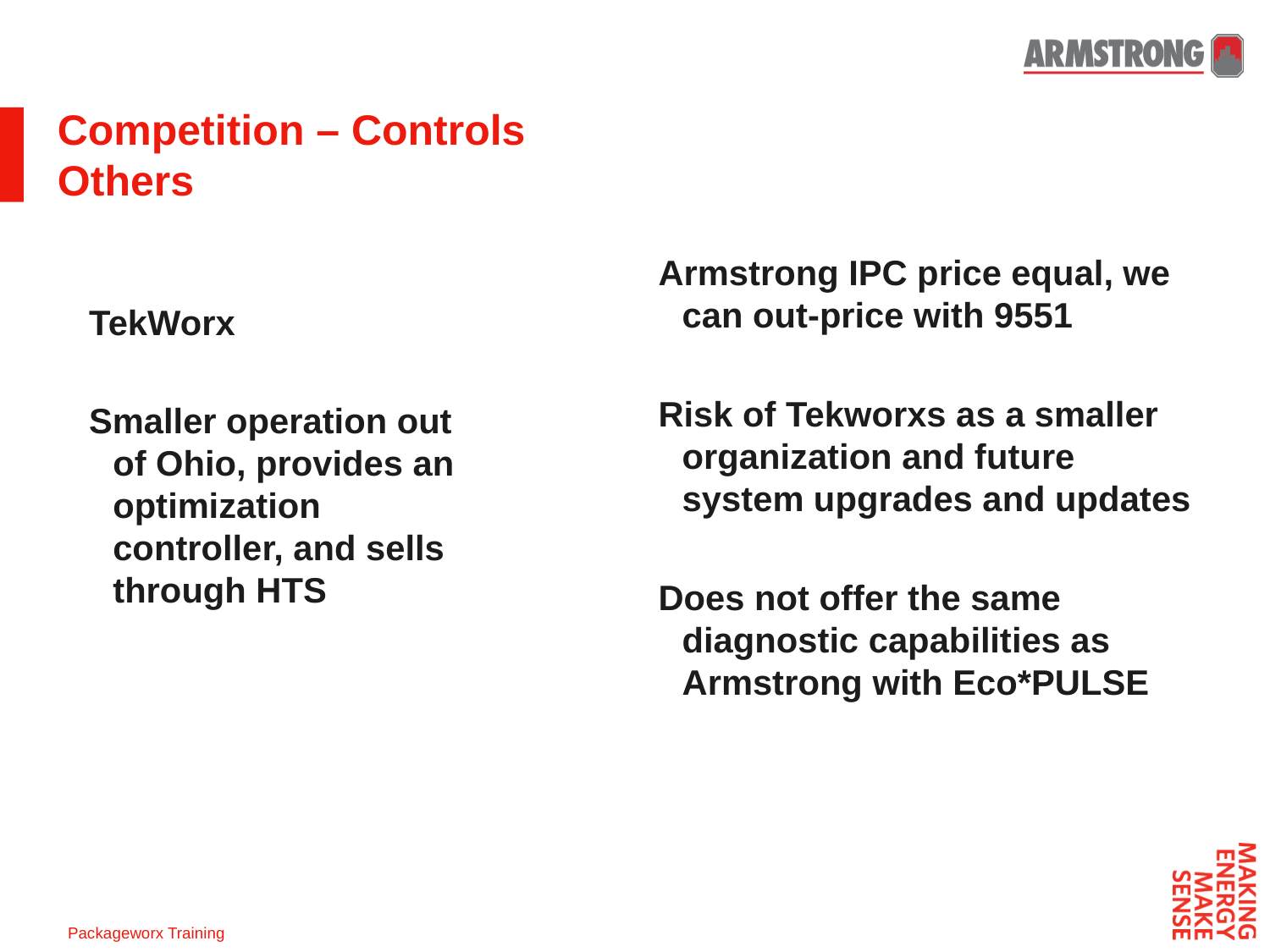

# Competition – Controls Others

TekWorx

Smaller operation out of Ohio, provides an optimization controller, and sells through HTS

Armstrong IPC price equal, we can out-price with 9551

Risk of Tekworxs as a smaller organization and future system upgrades and updates

Does not offer the same diagnostic capabilities as Armstrong with Eco*PULSE